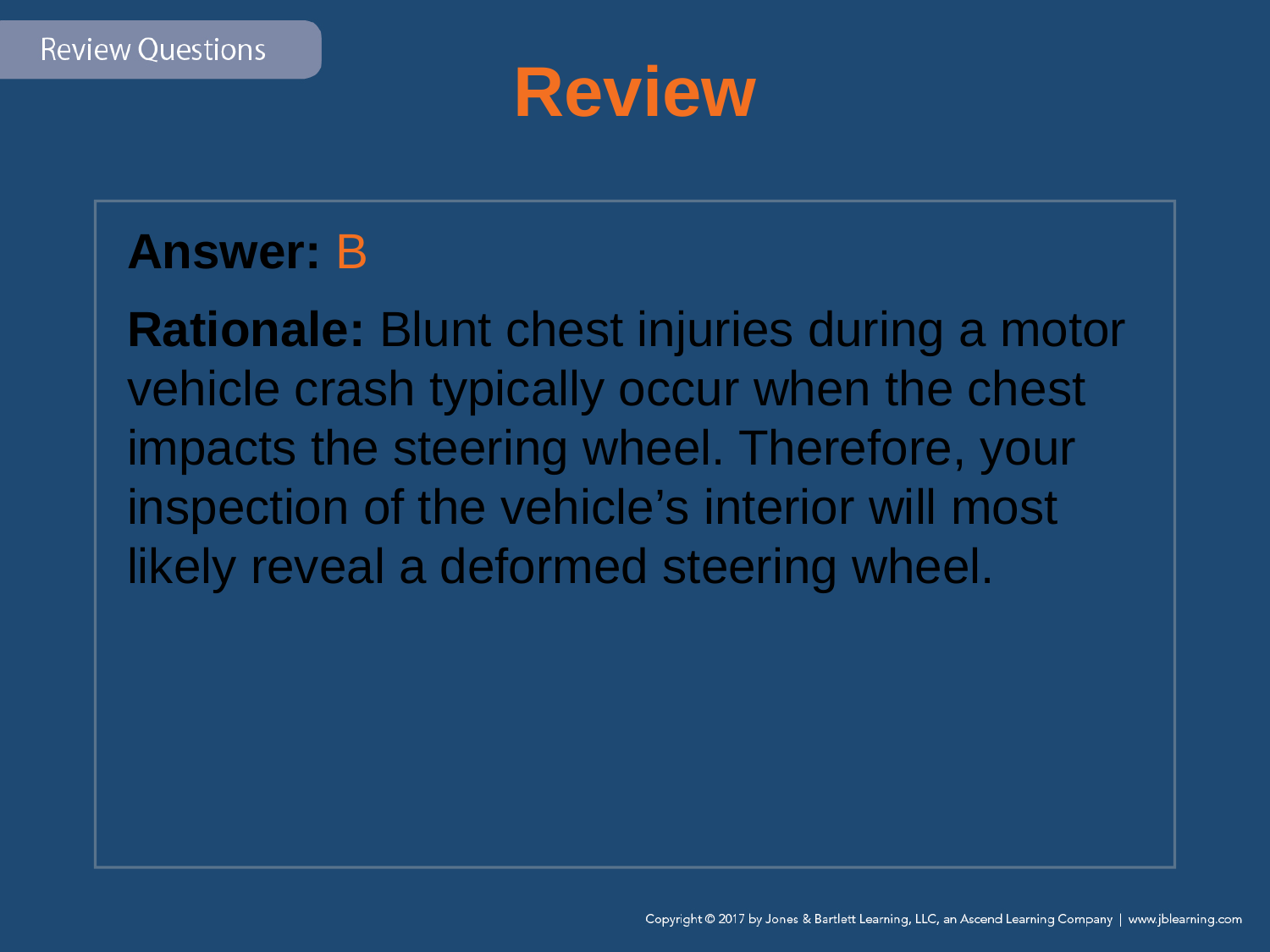

# Review
Answer: B
Rationale: Blunt chest injuries during a motor vehicle crash typically occur when the chest impacts the steering wheel. Therefore, your inspection of the vehicle’s interior will most likely reveal a deformed steering wheel.